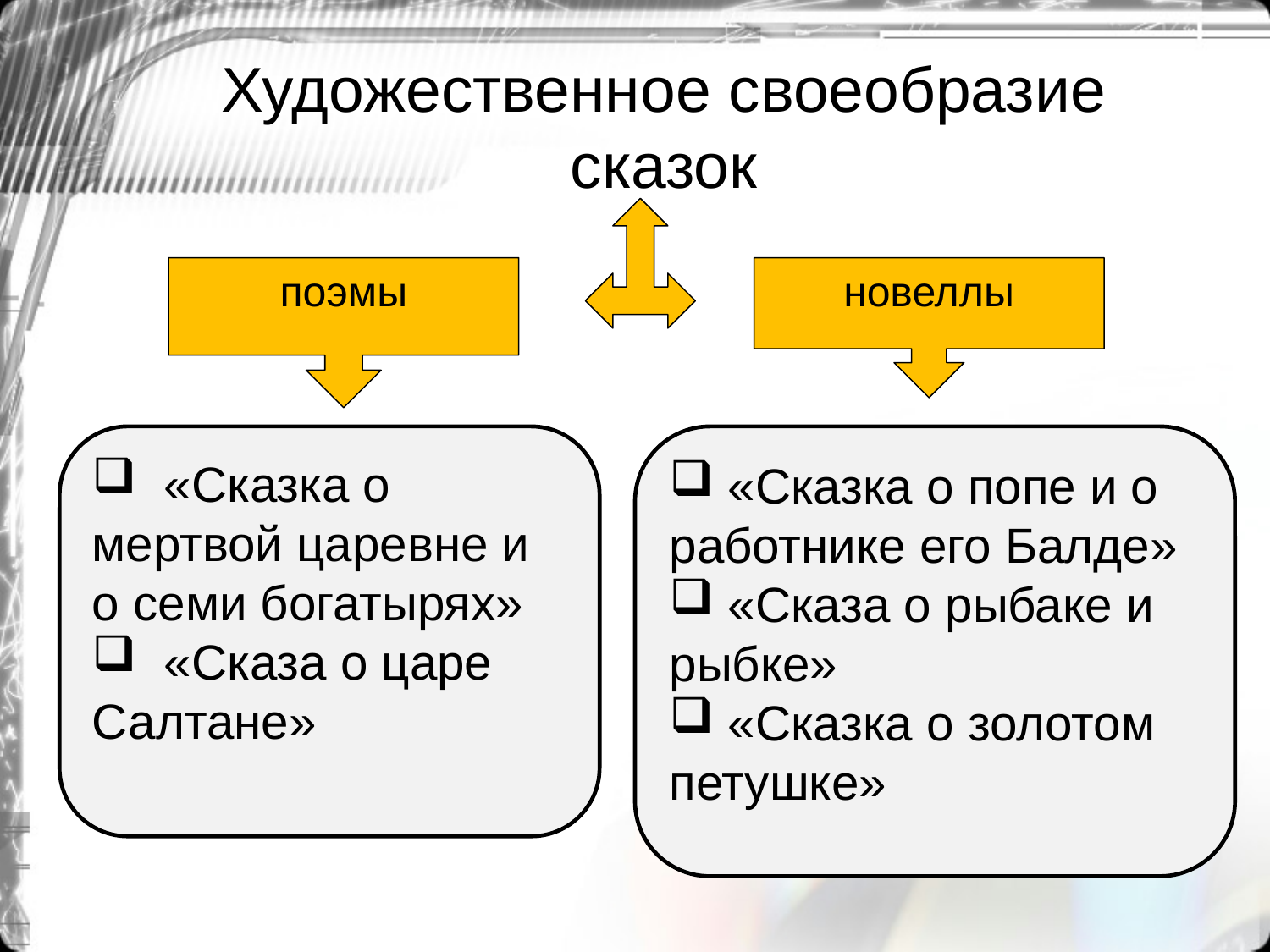

# Художественное своеобразие сказок

поэмы
новеллы
  «Сказка о мертвой царевне и о семи богатырях»
  «Сказа о царе Салтане»
 «Сказка о попе и о работнике его Балде»
 «Сказа о рыбаке и рыбке»
 «Сказка о золотом петушке»